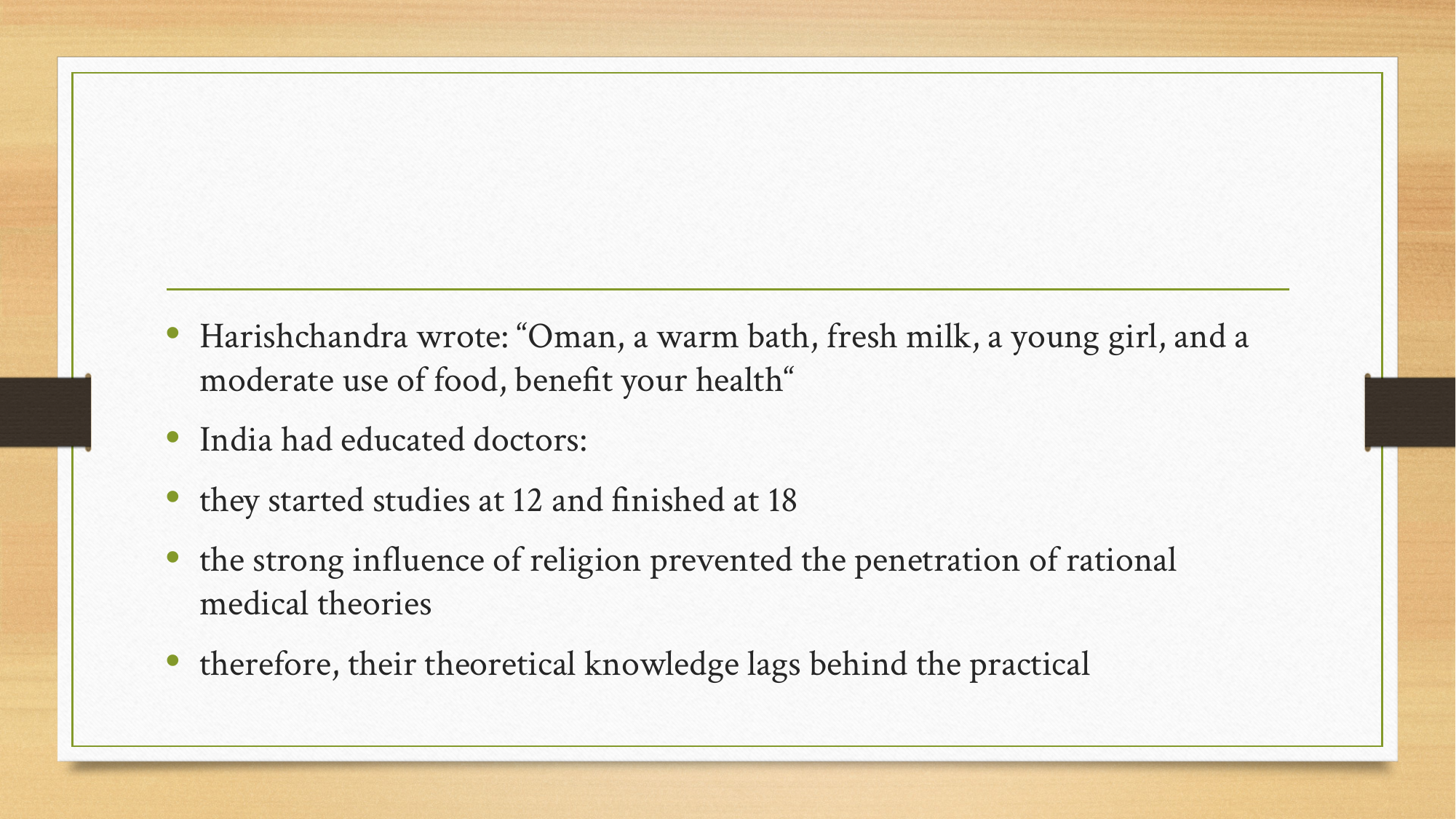

#
Harishchandra wrote: “Oman, a warm bath, fresh milk, a young girl, and a moderate use of food, benefit your health“
India had educated doctors:
they started studies at 12 and finished at 18
the strong influence of religion prevented the penetration of rational medical theories
therefore, their theoretical knowledge lags behind the practical